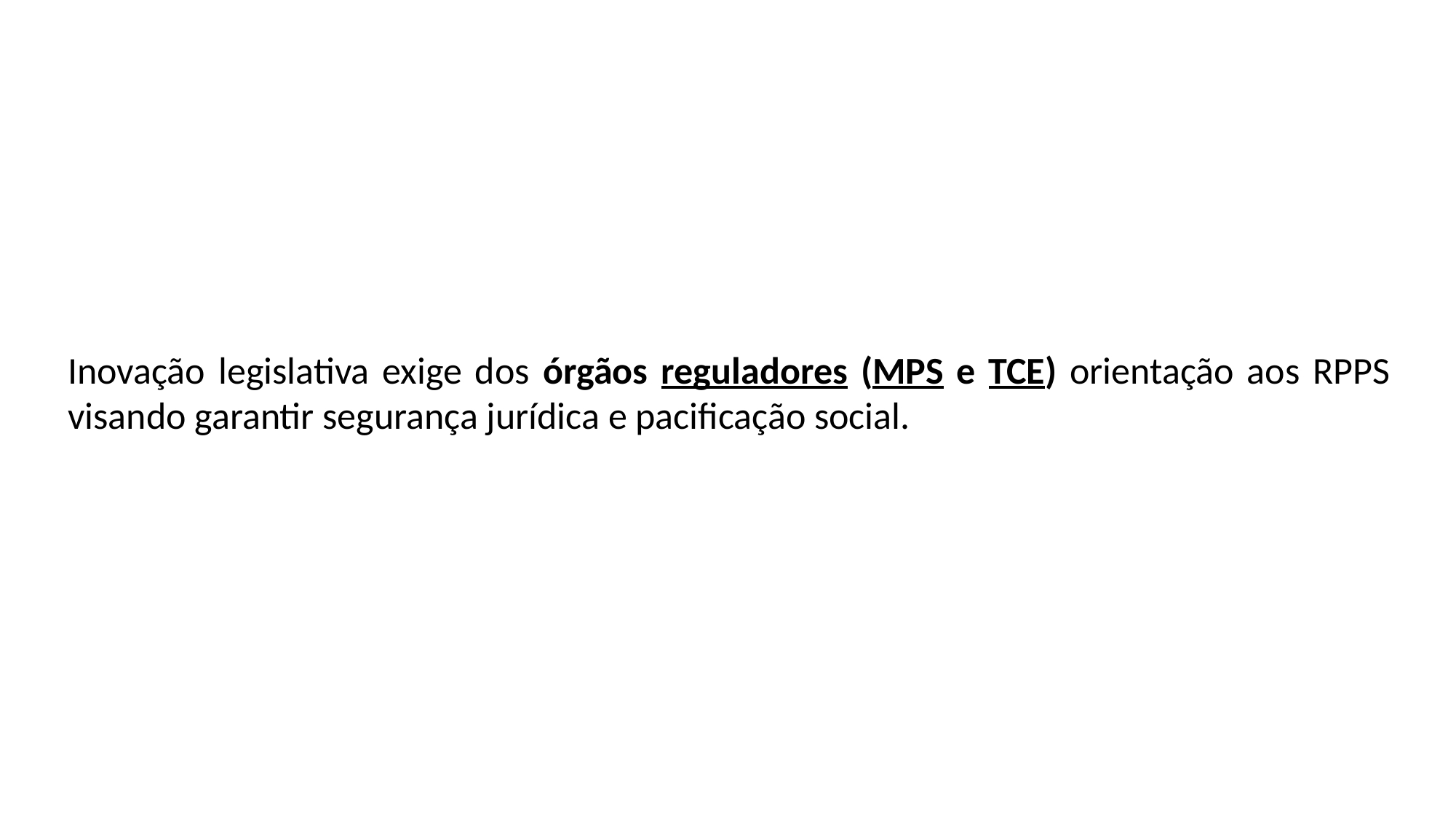

Inovação legislativa exige dos órgãos reguladores (MPS e TCE) orientação aos RPPS visando garantir segurança jurídica e pacificação social.